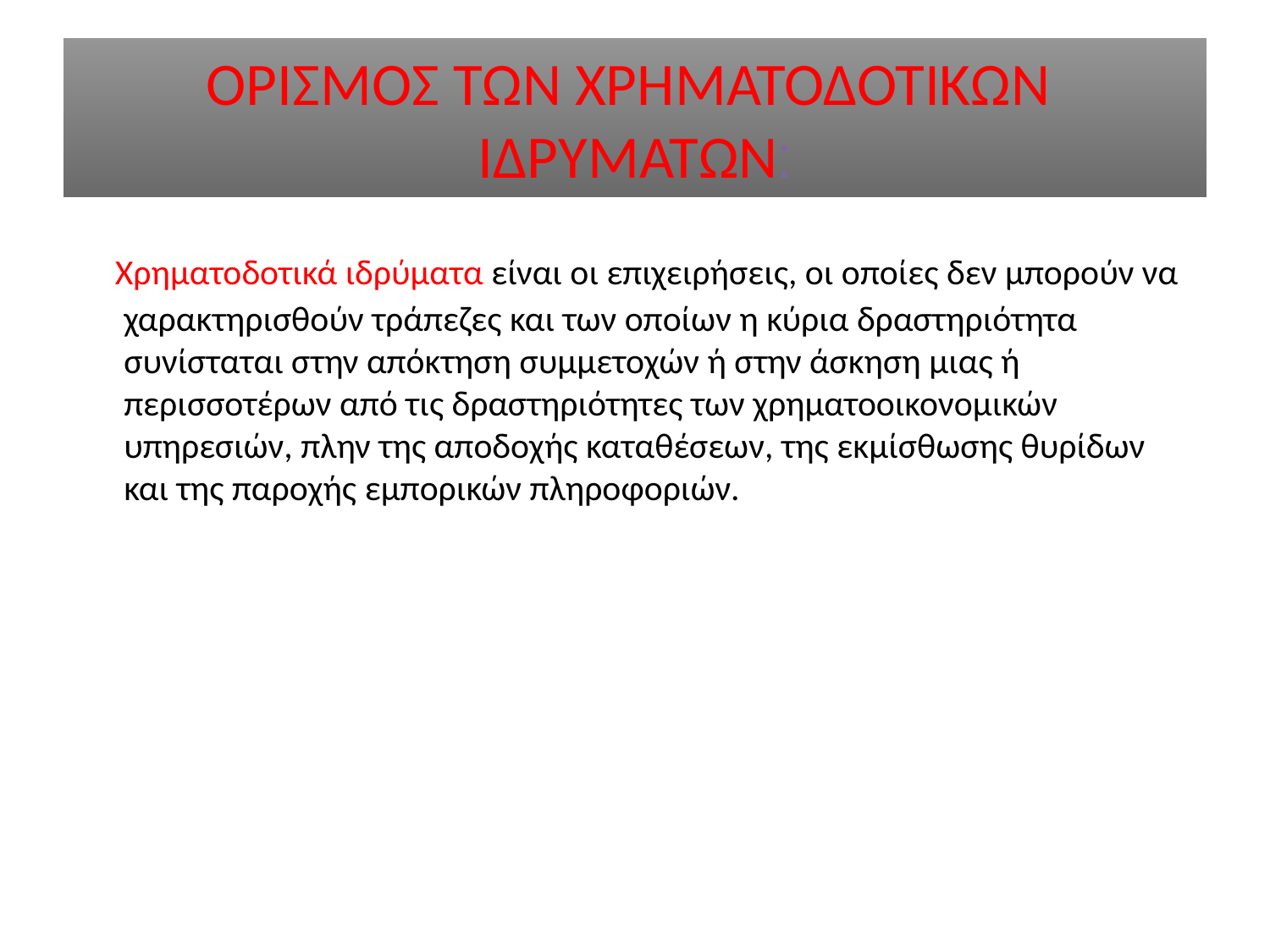

# ΟΡΙΣΜΟΣ ΤΩΝ ΧΡΗΜΑΤΟΔΟΤΙΚΩΝ  ΙΔΡΥΜΑΤΩΝ:
   Χρηματοδοτικά ιδρύματα είναι οι επιχειρήσεις, οι οποίες δεν μπορούν να χαρακτηρισθούν τράπεζες και των οποίων η κύρια δραστηριότητα συνίσταται στην απόκτηση συμμετοχών ή στην άσκηση μιας ή περισσοτέρων από τις δραστηριότητες των χρηματοοικονομικών υπηρεσιών, πλην της αποδοχής καταθέσεων, της εκμίσθωσης θυρίδων και της παροχής εμπορικών πληροφοριών.